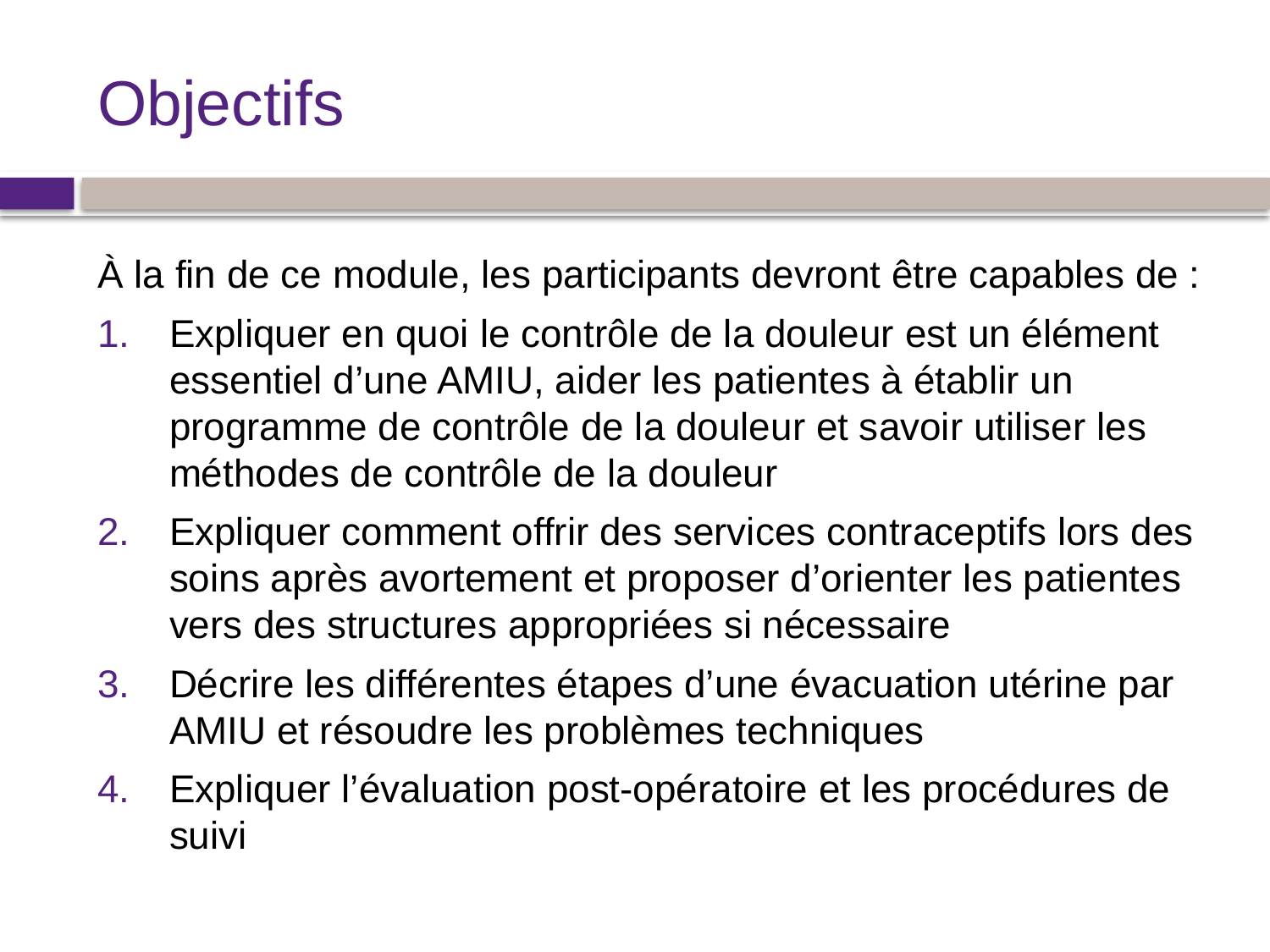

# Objectifs
À la fin de ce module, les participants devront être capables de :
Expliquer en quoi le contrôle de la douleur est un élément essentiel d’une AMIU, aider les patientes à établir un programme de contrôle de la douleur et savoir utiliser les méthodes de contrôle de la douleur
Expliquer comment offrir des services contraceptifs lors des soins après avortement et proposer d’orienter les patientes vers des structures appropriées si nécessaire
Décrire les différentes étapes d’une évacuation utérine par AMIU et résoudre les problèmes techniques
Expliquer l’évaluation post-opératoire et les procédures de suivi